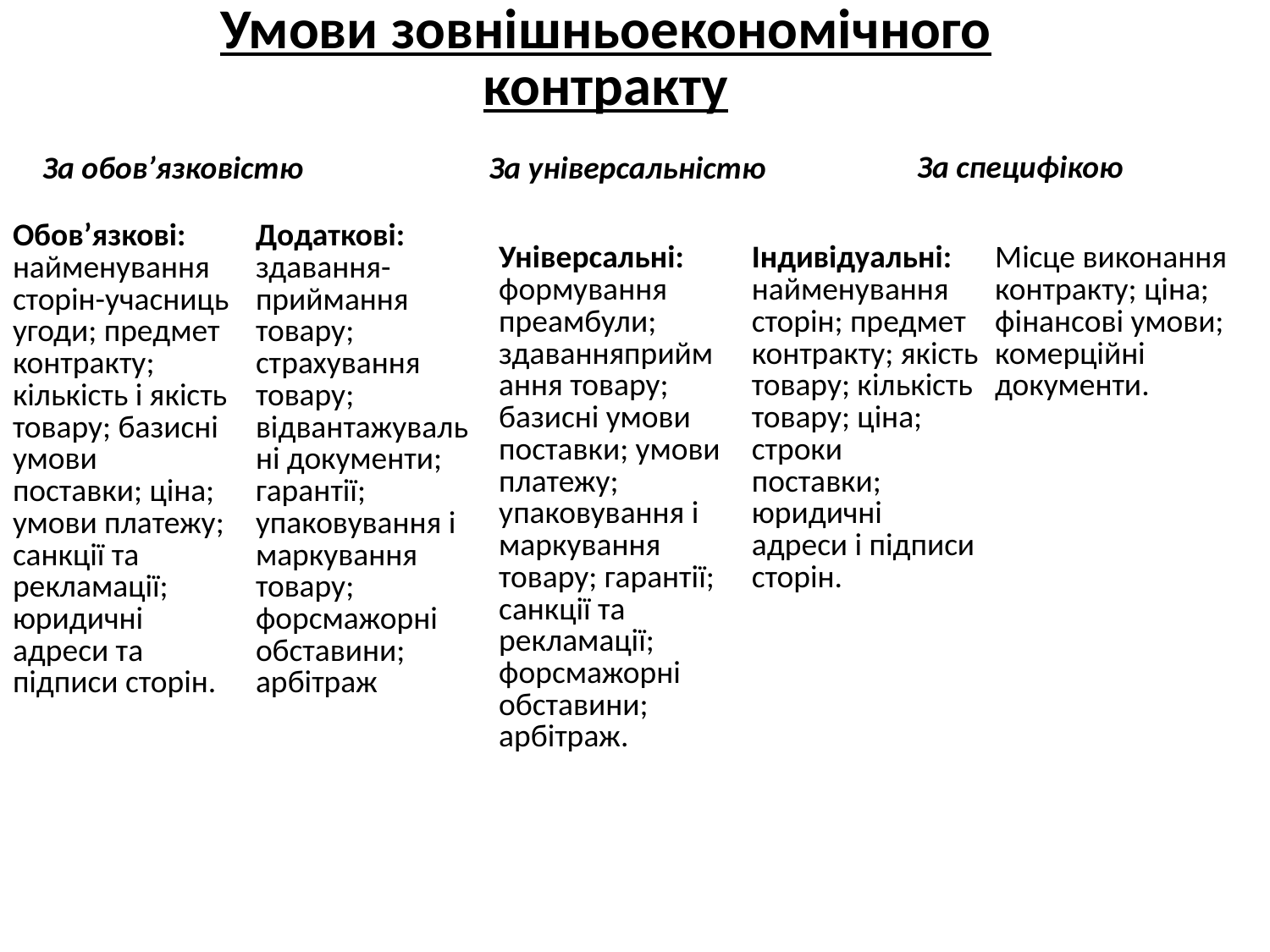

| Умови зовнішньоекономічного контракту |
| --- |
| За специфікою |
| --- |
| За обов’язковістю |
| --- |
| За універсальністю |
| --- |
| Обов’язкові: найменування сторін-учасниць угоди; предмет контракту; кількість і якість товару; базисні умови поставки; ціна; умови платежу; санкції та рекламації; юридичні адреси та підписи сторін. | Додаткові: здавання-приймання товару; страхування товару; відвантажувальні документи; гарантії; упаковування і маркування товару; форсмажорні обставини; арбітраж |
| --- | --- |
| Універсальні: формування преамбули; здаванняприймання товару; базисні умови поставки; умови платежу; упаковування і маркування товару; гарантії; санкції та рекламації; форсмажорні обставини; арбітраж. | Індивідуальні: найменування сторін; предмет контракту; якість товару; кількість товару; ціна; строки поставки; юридичні адреси і підписи сторін. |
| --- | --- |
| Місце виконання контракту; ціна; фінансові умови; комерційні документи. |
| --- |